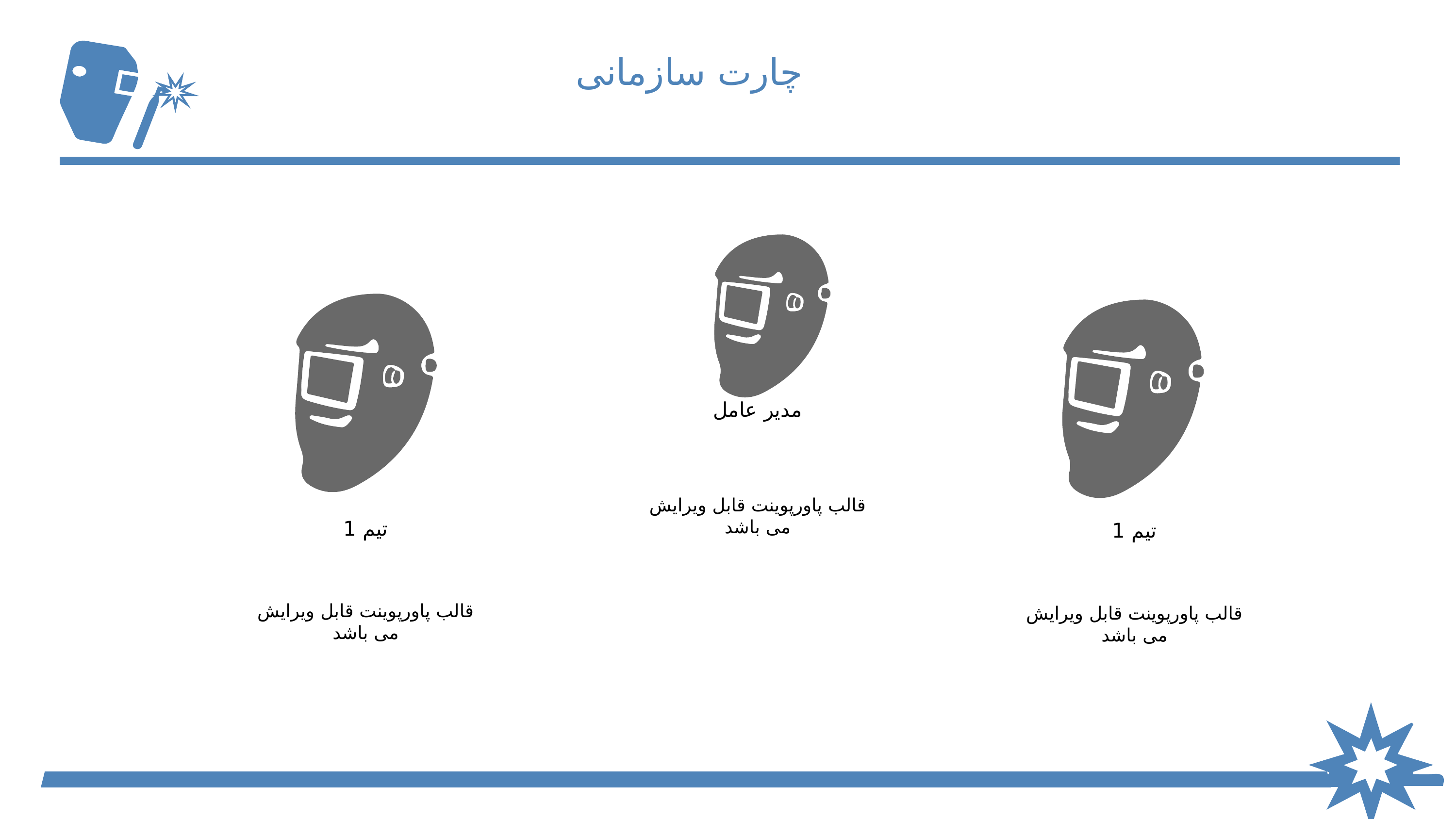

چارت سازمانی

مدیر عامل

قالب پاورپوینت قابل ویرایش می باشد
تیم 1
تیم 1
قالب پاورپوینت قابل ویرایش می باشد
قالب پاورپوینت قابل ویرایش می باشد
It’s the farthest planet from the Sun